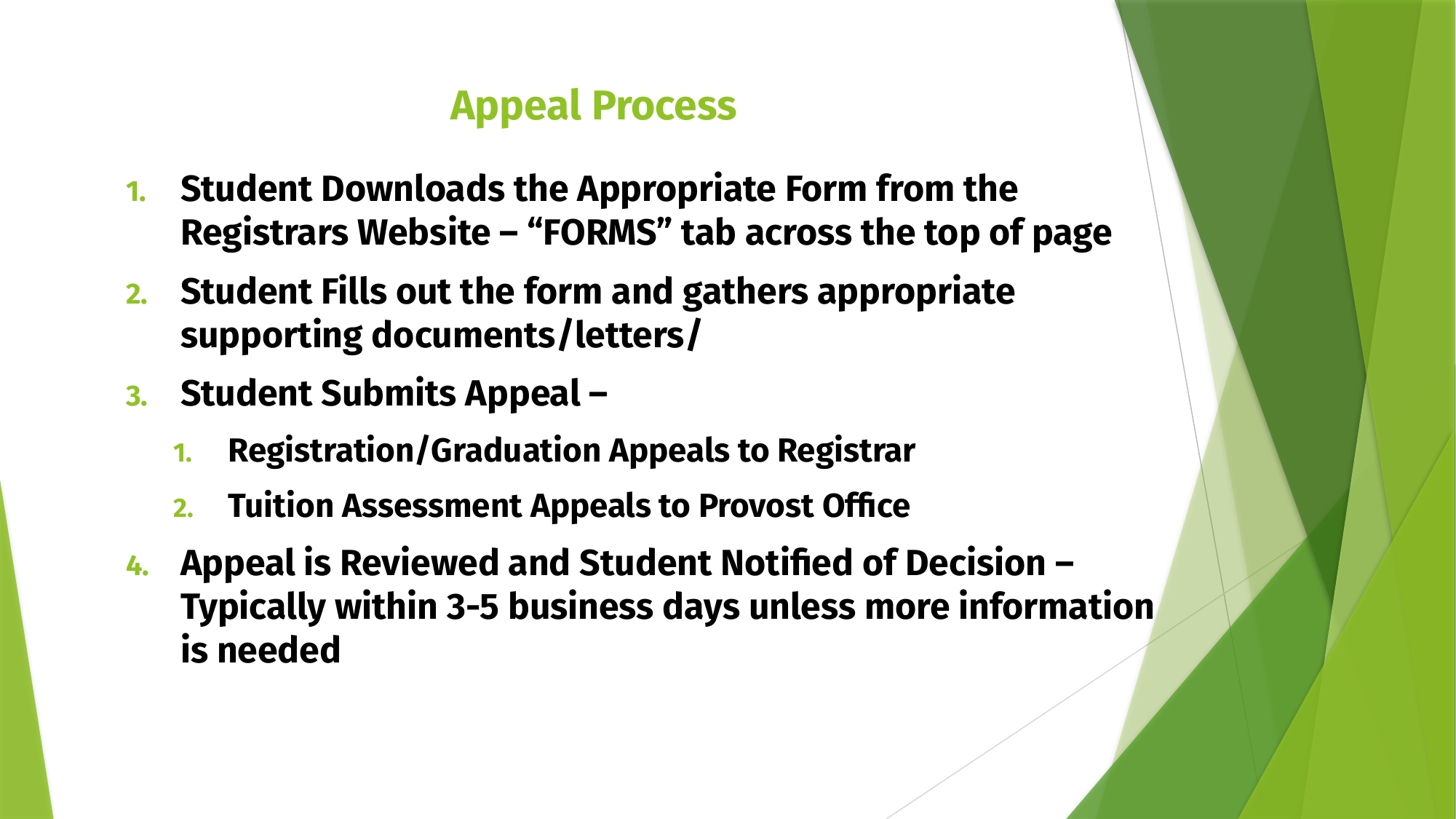

# Appeal Process
Student Downloads the Appropriate Form from the Registrars Website – “FORMS” tab across the top of page
Student Fills out the form and gathers appropriate supporting documents/letters/
Student Submits Appeal –
Registration/Graduation Appeals to Registrar
Tuition Assessment Appeals to Provost Office
Appeal is Reviewed and Student Notified of Decision – Typically within 3-5 business days unless more information is needed